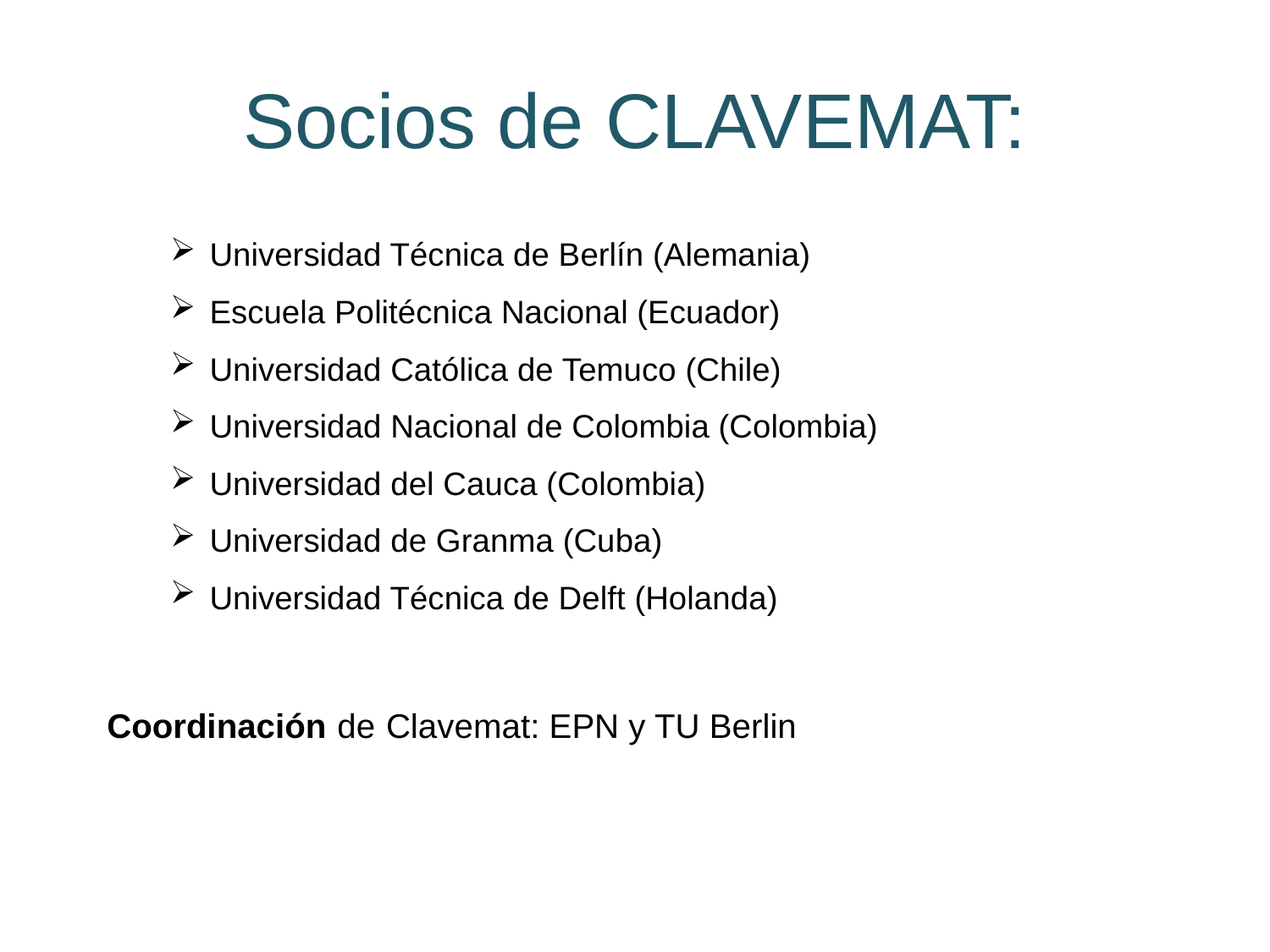

# Socios de CLAVEMAT:
Universidad Técnica de Berlín (Alemania)
Escuela Politécnica Nacional (Ecuador)
Universidad Católica de Temuco (Chile)
Universidad Nacional de Colombia (Colombia)
Universidad del Cauca (Colombia)
Universidad de Granma (Cuba)
Universidad Técnica de Delft (Holanda)

Coordinación de Clavemat: EPN y TU Berlin